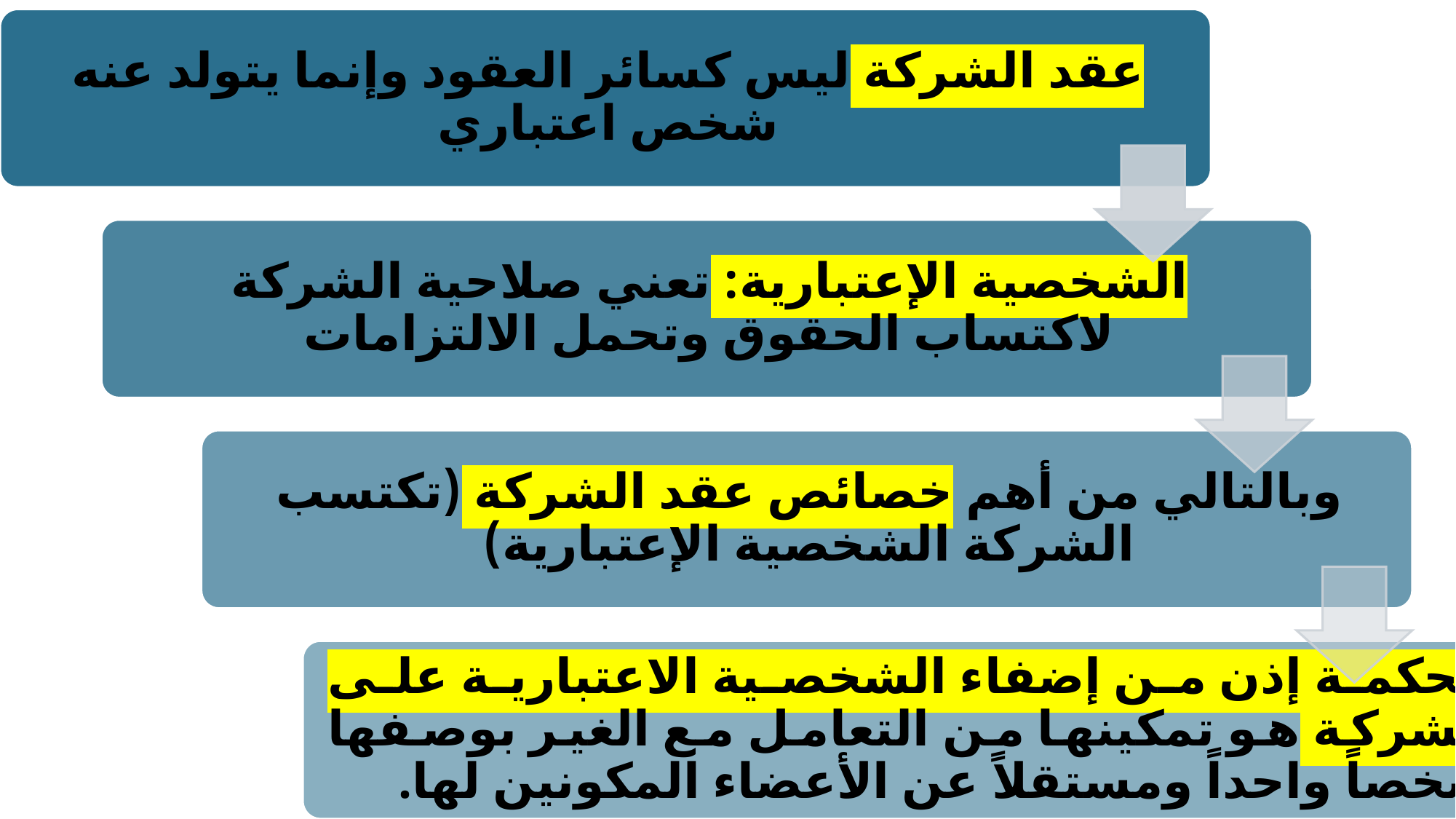

عقد الشركة ليس كسائر العقود وإنما يتولد عنه شخص اعتباري
الشخصية الإعتبارية: تعني صلاحية الشركة لاكتساب الحقوق وتحمل الالتزامات
وبالتالي من أهم خصائص عقد الشركة (تكتسب الشركة الشخصية الإعتبارية)
الحكمة إذن من إضفاء الشخصية الاعتبارية على الشركة هو تمكينها من التعامل مع الغير بوصفها شخصاً واحداً ومستقلاً عن الأعضاء المكونين لها.